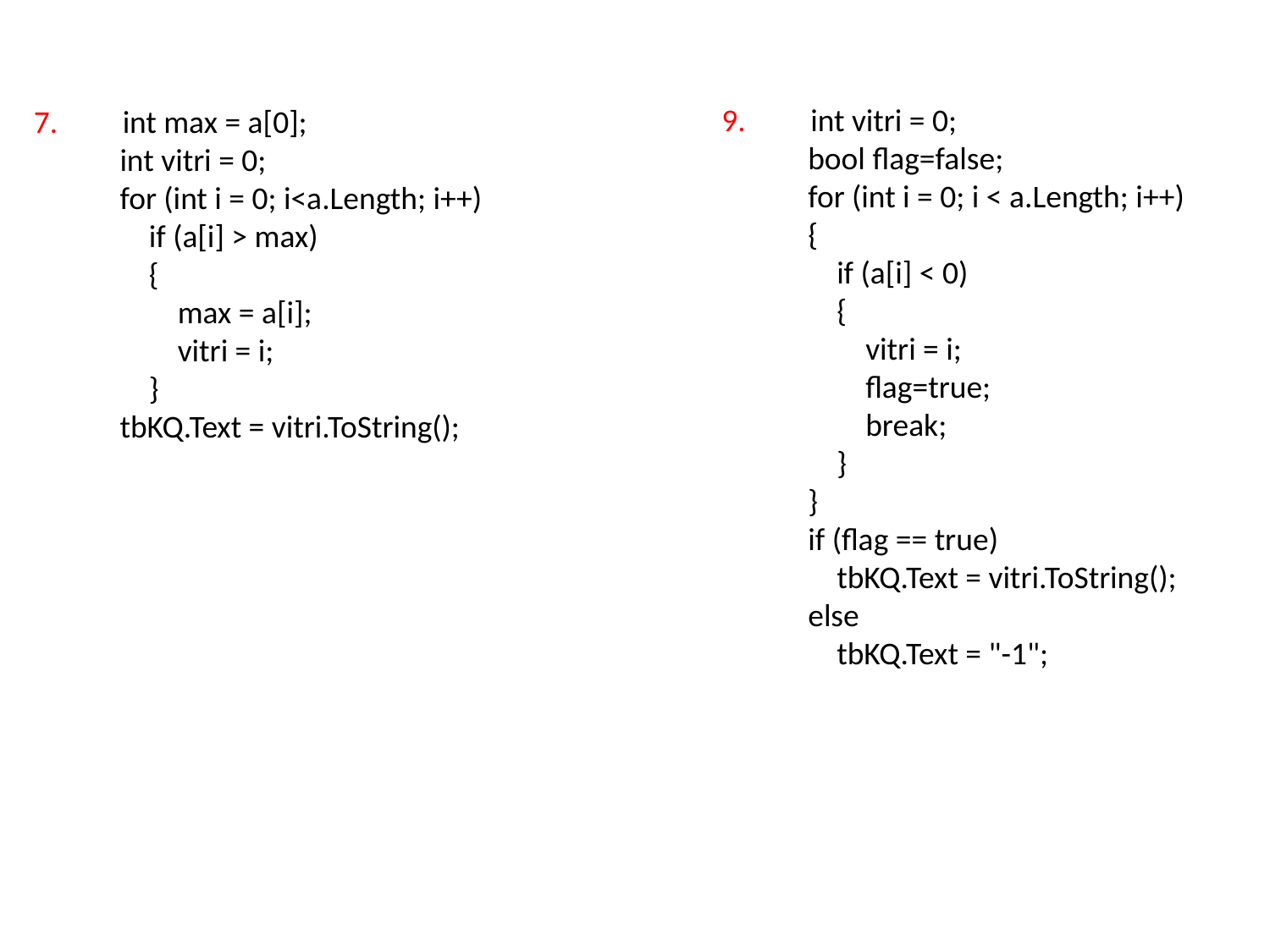

9.         int vitri = 0;
            bool flag=false;
            for (int i = 0; i < a.Length; i++)
            {
                if (a[i] < 0)
                {
                    vitri = i;
                    flag=true;
                    break;
                }
            }
            if (flag == true)
                tbKQ.Text = vitri.ToString();
            else
                tbKQ.Text = "-1";
7.         int max = a[0];
            int vitri = 0;
            for (int i = 0; i<a.Length; i++)
                if (a[i] > max)
                {
                    max = a[i];
                    vitri = i;
                }
            tbKQ.Text = vitri.ToString();